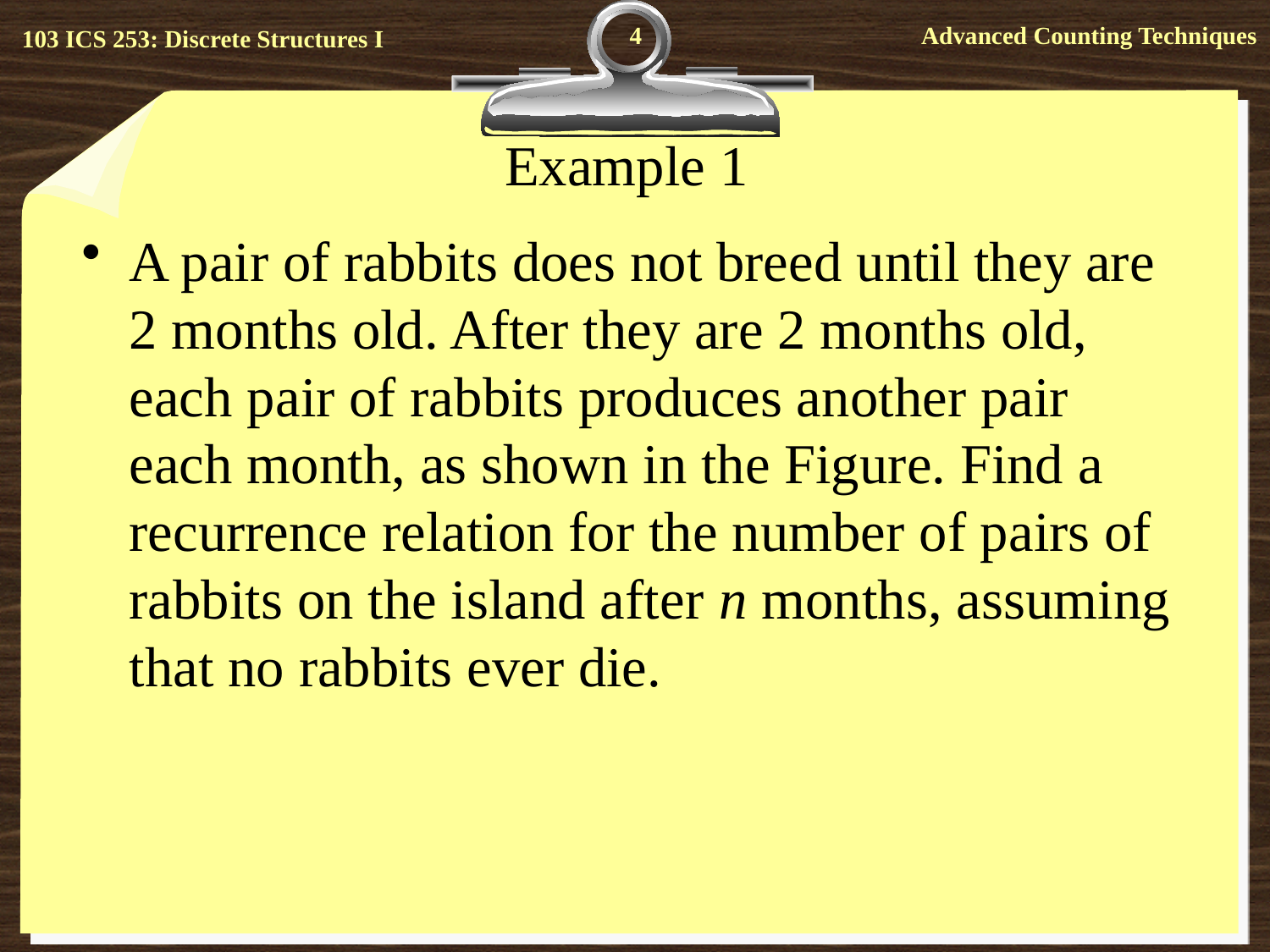

4
# Example 1
A pair of rabbits does not breed until they are 2 months old. After they are 2 months old, each pair of rabbits produces another pair each month, as shown in the Figure. Find a recurrence relation for the number of pairs of rabbits on the island after n months, assuming that no rabbits ever die.